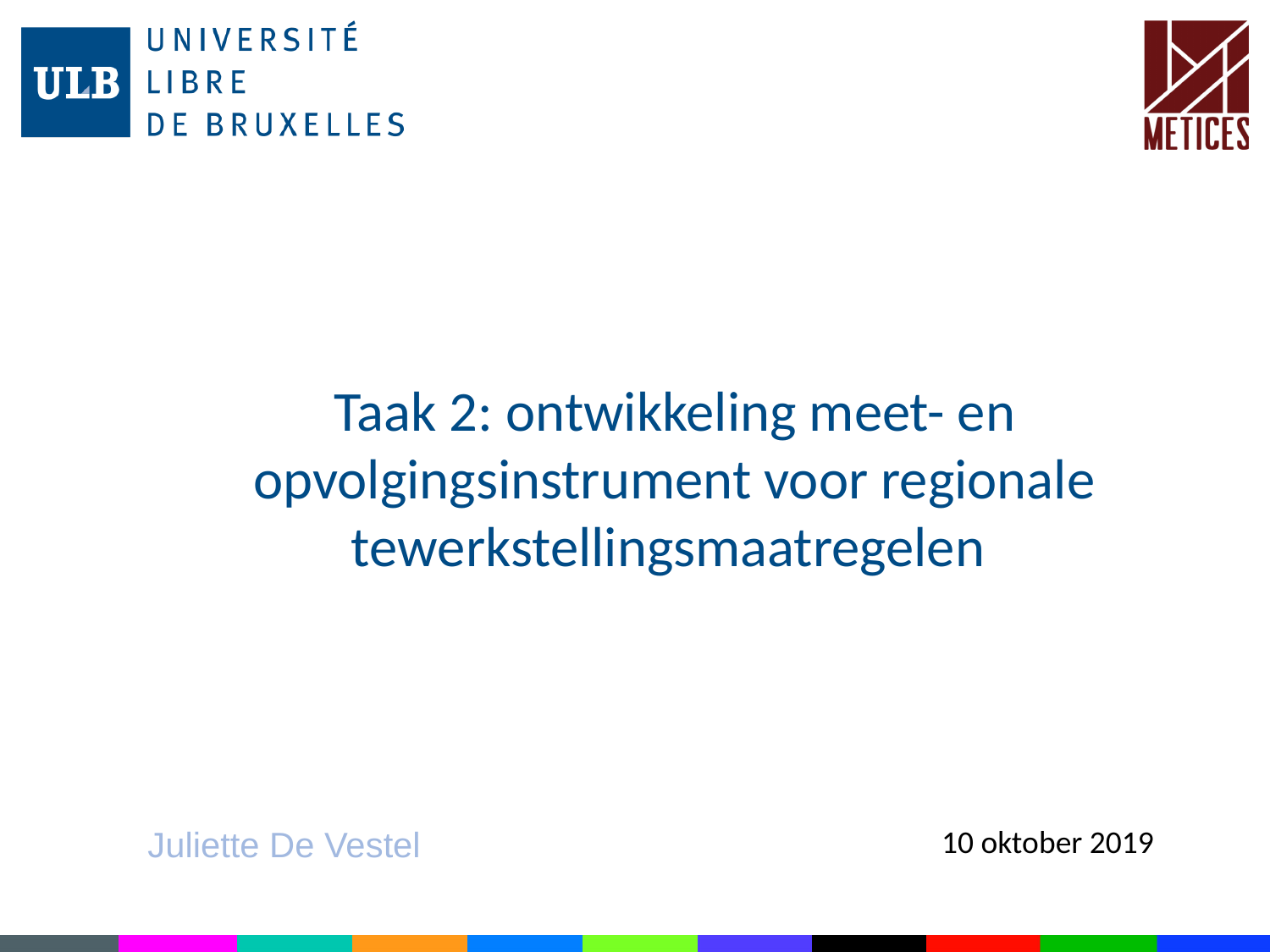

# Taak 2: ontwikkeling meet- en opvolgingsinstrument voor regionale tewerkstellingsmaatregelen
Juliette De Vestel
10 oktober 2019